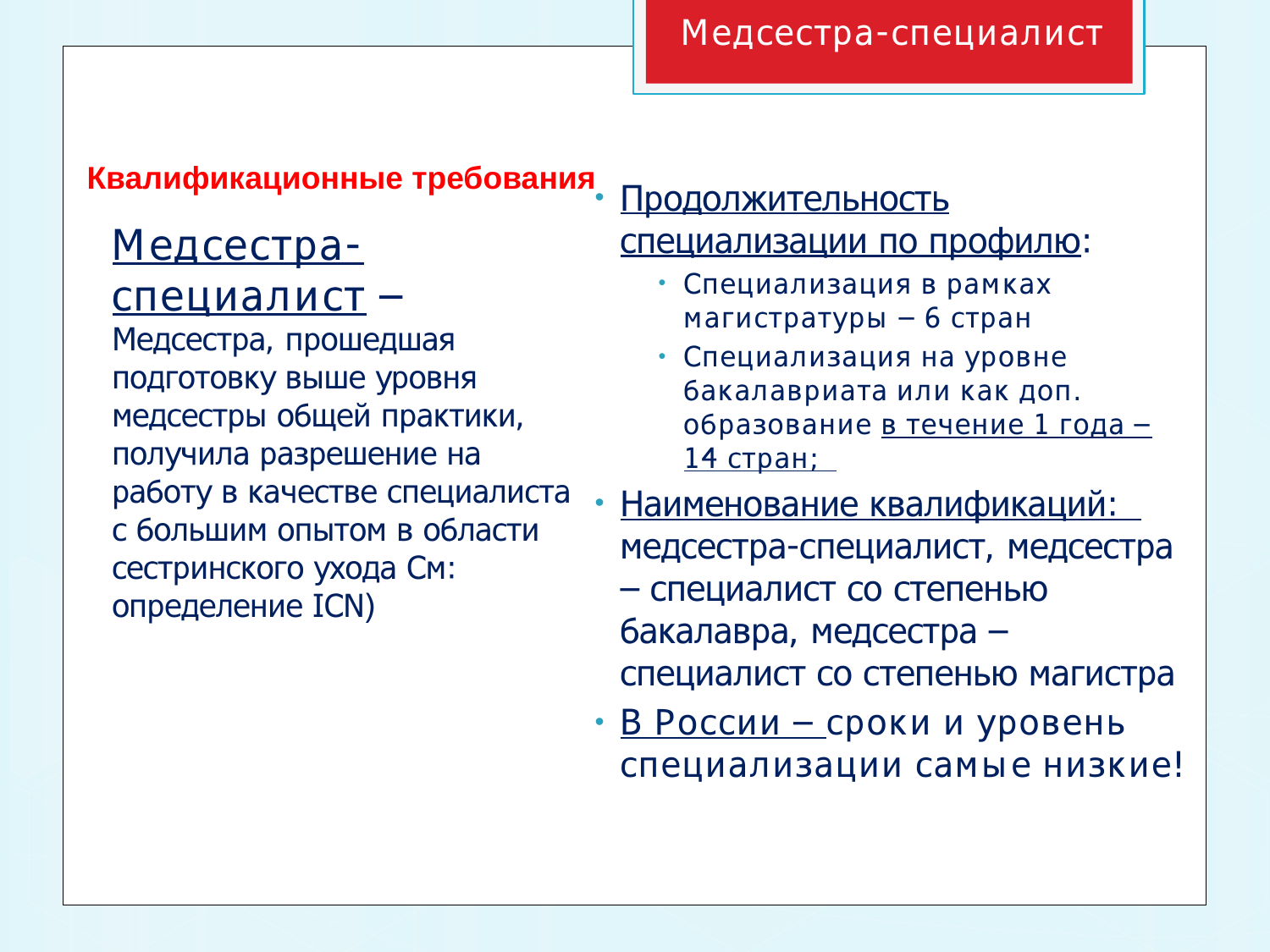

Медсестра-специалист
# Квалификационные требования
Продолжительность специализации по профилю:
Специализация в рамках магистратуры – 6 стран
Специализация на уровне бакалавриата или как доп. образование в течение 1 года – 14 стран;
Наименование квалификаций:    медсестра-специалист, медсестра – специалист со степенью бакалавра, медсестра – специалист со степенью магистра
В России – сроки и уровень  специализации самые низкие!
	Медсестра-специалист – Медсестра, прошедшая подготовку выше уровня медсестры общей практики, получила разрешение на работу в качестве специалиста с большим опытом в области сестринского ухода См: определение ICN)